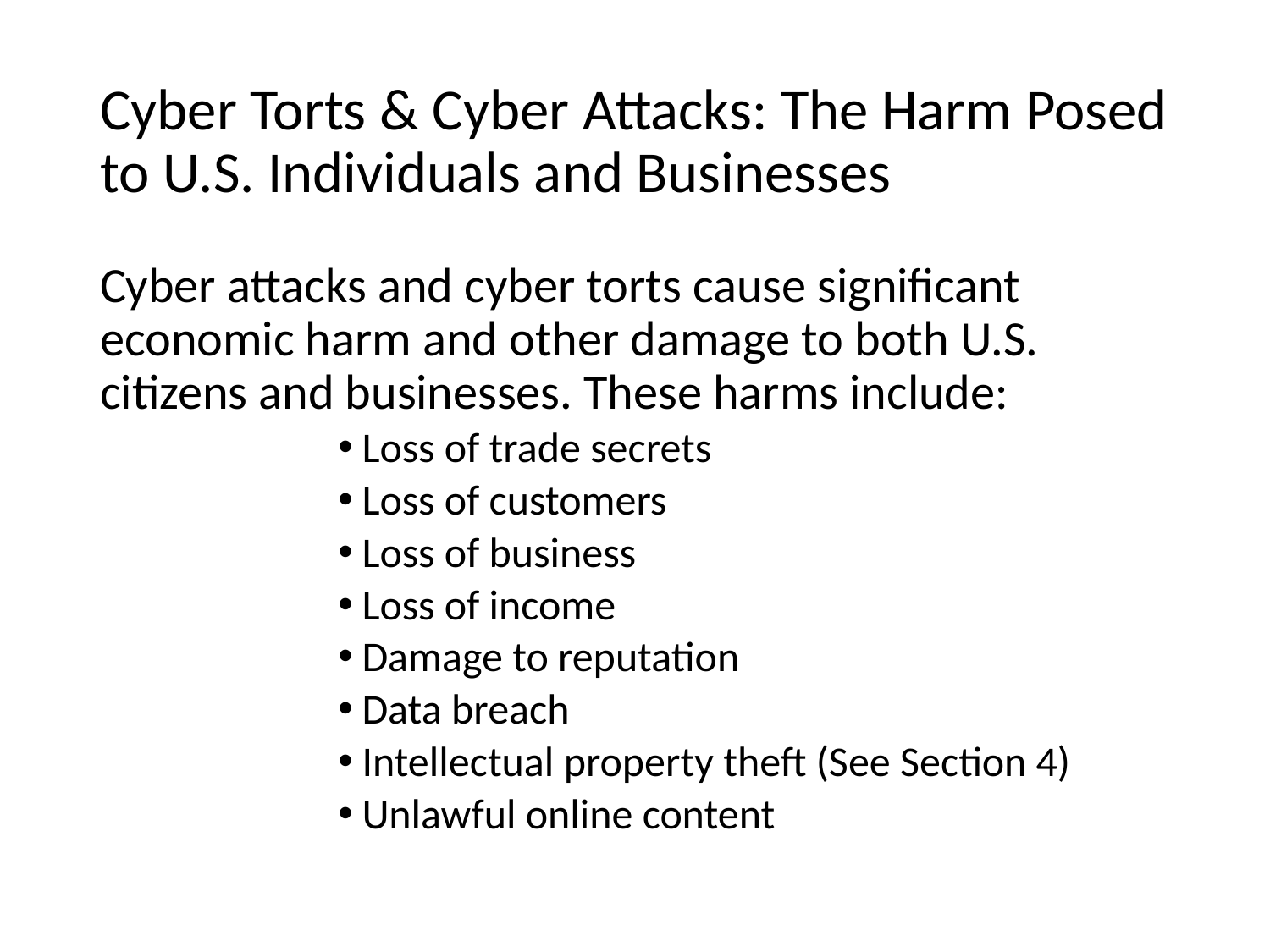

# Cyber Torts & Cyber Attacks: The Harm Posed to U.S. Individuals and Businesses
Cyber attacks and cyber torts cause significant economic harm and other damage to both U.S. citizens and businesses. These harms include:
Loss of trade secrets
Loss of customers
Loss of business
Loss of income
Damage to reputation
Data breach
Intellectual property theft (See Section 4)
Unlawful online content